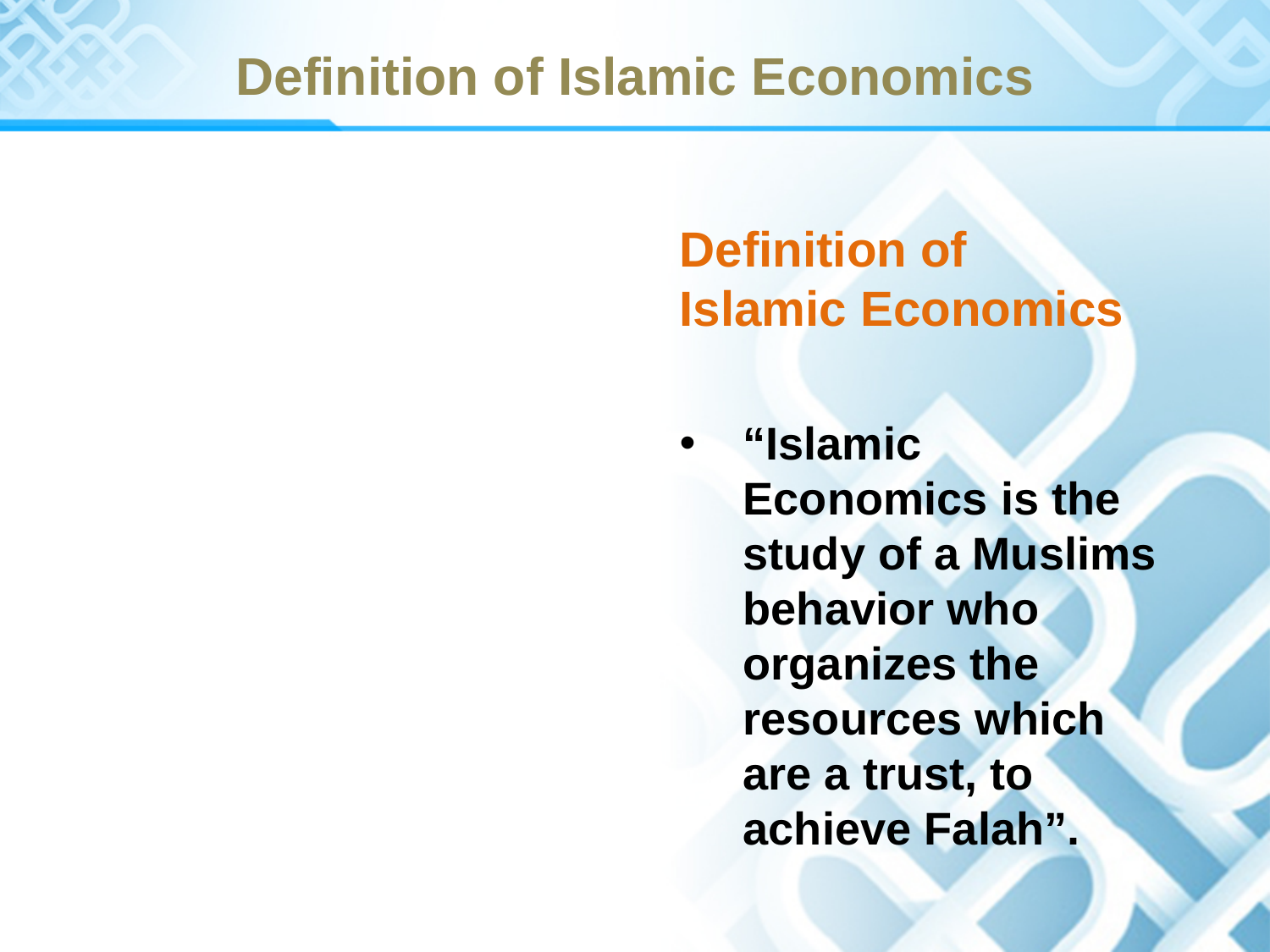

Definition of Islamic Economics
Definition of  Islamic Economics

“Islamic Economics is the study of a Muslims behavior who organizes the resources which are a trust, to achieve Falah”.